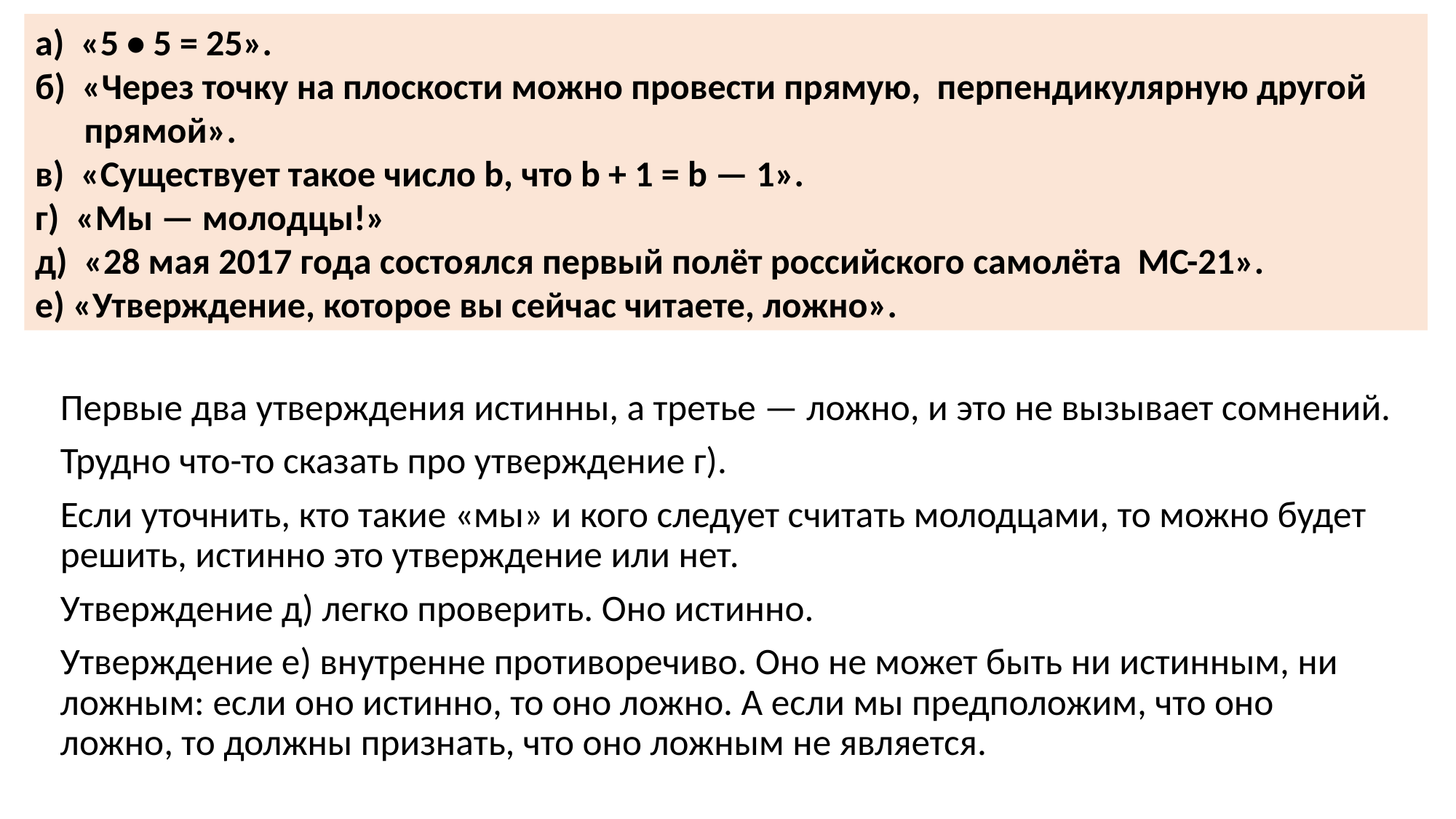

а)  «5 • 5 = 25».
б)  «Через точку на плоскости можно провести прямую,  перпендикулярную другой
      прямой».
в)  «Существует такое число b, что b + 1 = b — 1».
г)  «Мы — молодцы!»
д)  «28 мая 2017 года состоялся первый полёт российского самолёта  МС-21».
е) «Утверждение, которое вы сейчас читаете, ложно».
Первые два утверждения истинны, а третье — ложно, и это не вызывает сомнений.
Трудно что-то сказать про утверждение г).
Если уточнить, кто такие «мы» и кого следует считать молодцами, то можно будет решить, истинно это утверждение или нет.
Утверждение д) легко проверить. Оно истинно.
Утверждение е) внутренне противоречиво. Оно не может быть ни истинным, ни ложным: если оно истинно, то оно ложно. А если мы предположим, что оно ложно, то должны признать, что оно ложным не является.